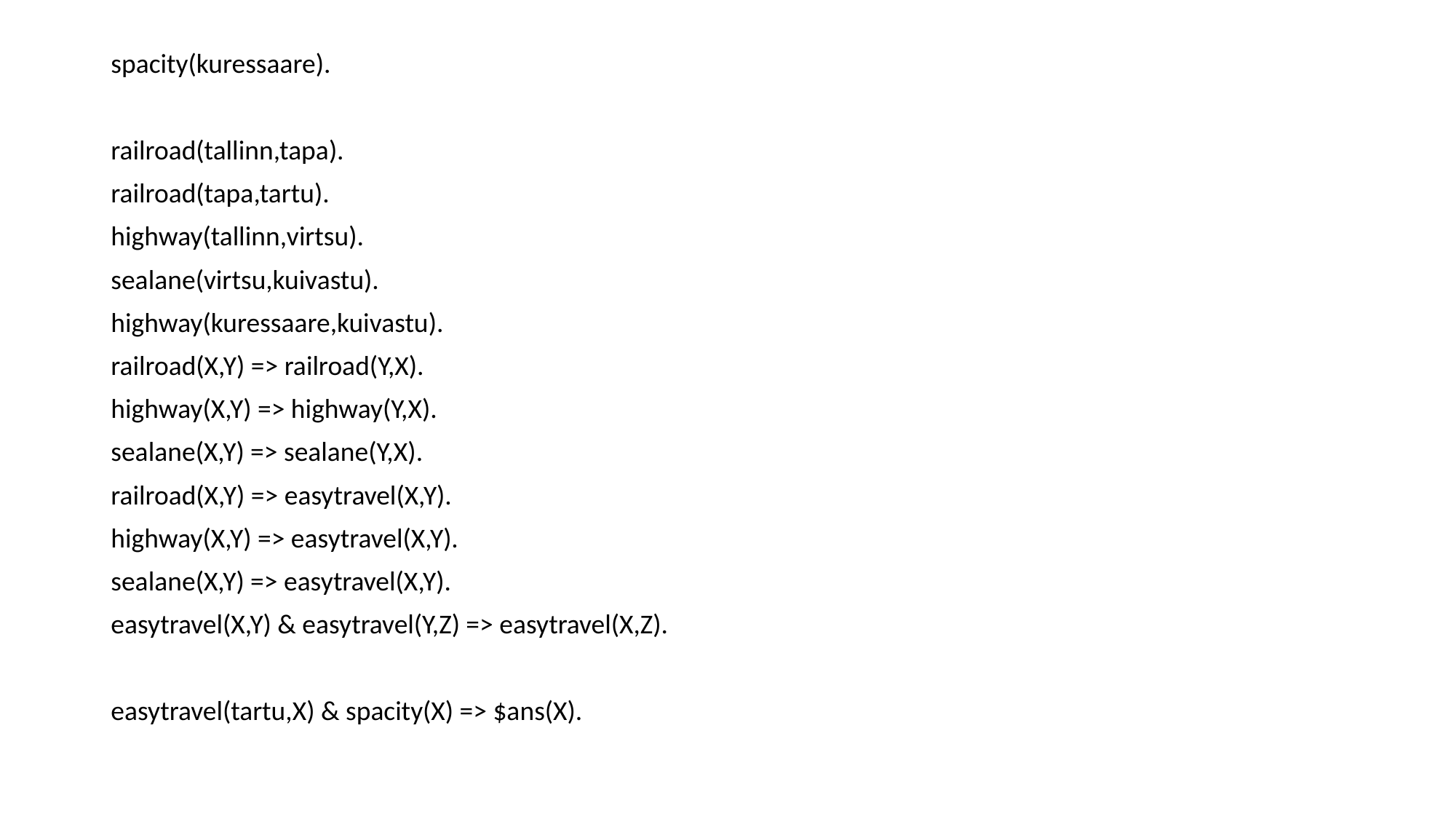

spacity(kuressaare).

railroad(tallinn,tapa).
railroad(tapa,tartu).
highway(tallinn,virtsu).
sealane(virtsu,kuivastu).
highway(kuressaare,kuivastu).
railroad(X,Y) => railroad(Y,X).
highway(X,Y) => highway(Y,X).
sealane(X,Y) => sealane(Y,X).
railroad(X,Y) => easytravel(X,Y).
highway(X,Y) => easytravel(X,Y).
sealane(X,Y) => easytravel(X,Y).
easytravel(X,Y) & easytravel(Y,Z) => easytravel(X,Z).

easytravel(tartu,X) & spacity(X) => $ans(X).